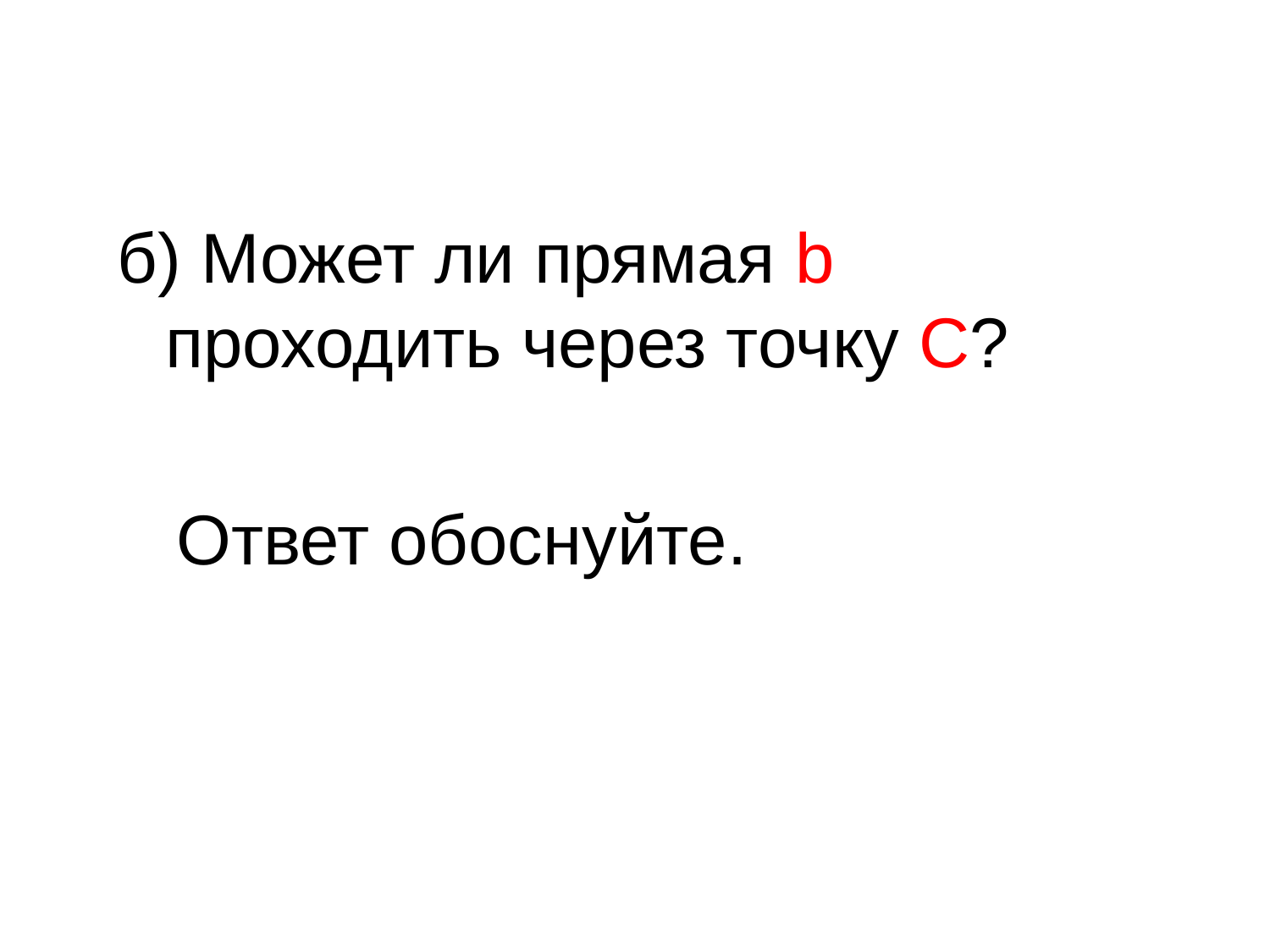

б) Может ли прямая b проходить через точку С?

   Ответ обоснуйте.